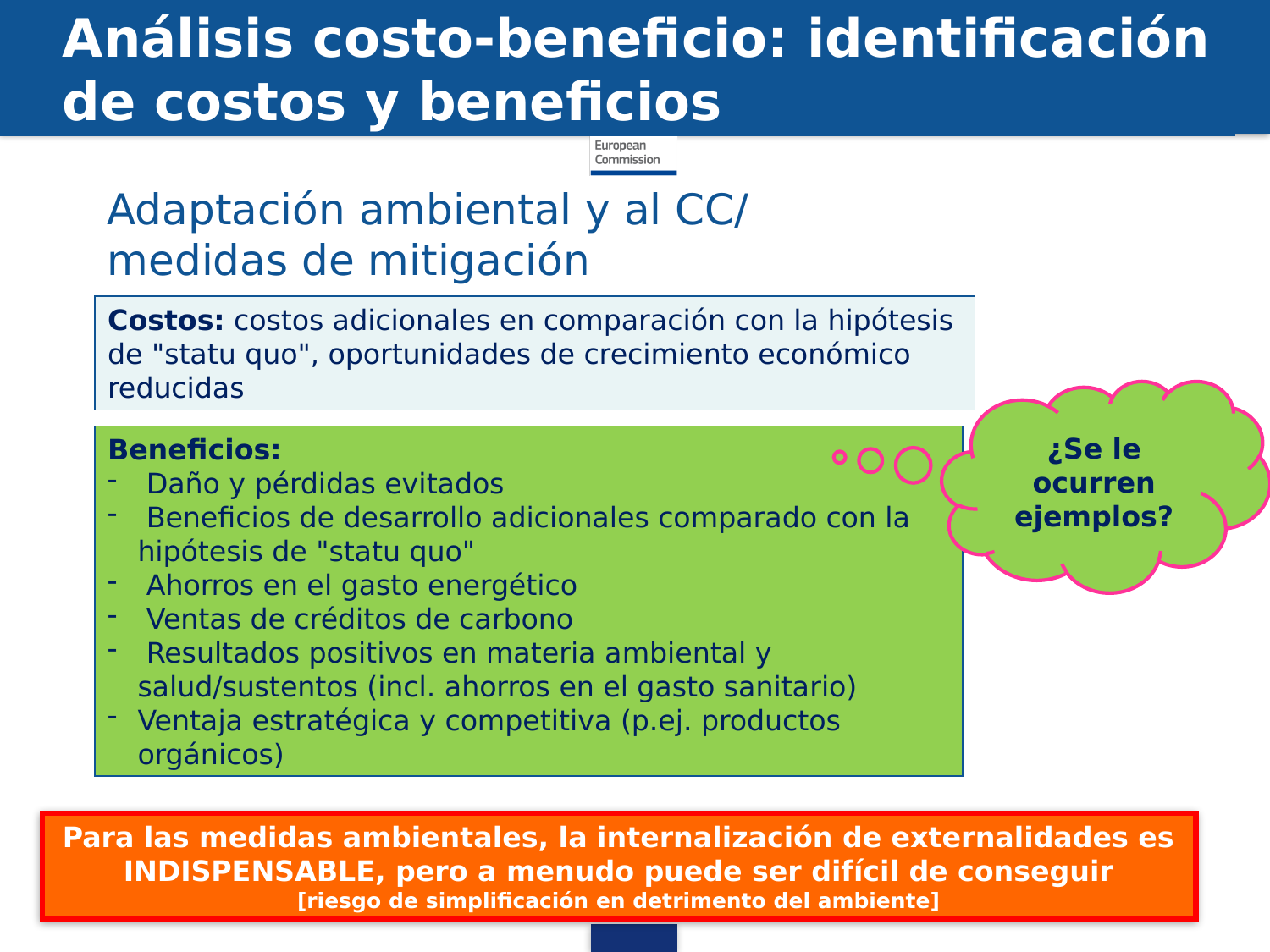

# Análisis costo-beneficio: identificación de costos y beneficios
Adaptación ambiental y al CC/
medidas de mitigación
Costos: costos adicionales en comparación con la hipótesis de "statu quo", oportunidades de crecimiento económico reducidas
¿Se le ocurren ejemplos?
Beneficios:
 Daño y pérdidas evitados
 Beneficios de desarrollo adicionales comparado con la hipótesis de "statu quo"
 Ahorros en el gasto energético
 Ventas de créditos de carbono
 Resultados positivos en materia ambiental y salud/sustentos (incl. ahorros en el gasto sanitario)
Ventaja estratégica y competitiva (p.ej. productos orgánicos)
Para las medidas ambientales, la internalización de externalidades es INDISPENSABLE, pero a menudo puede ser difícil de conseguir
[riesgo de simplificación en detrimento del ambiente]
8